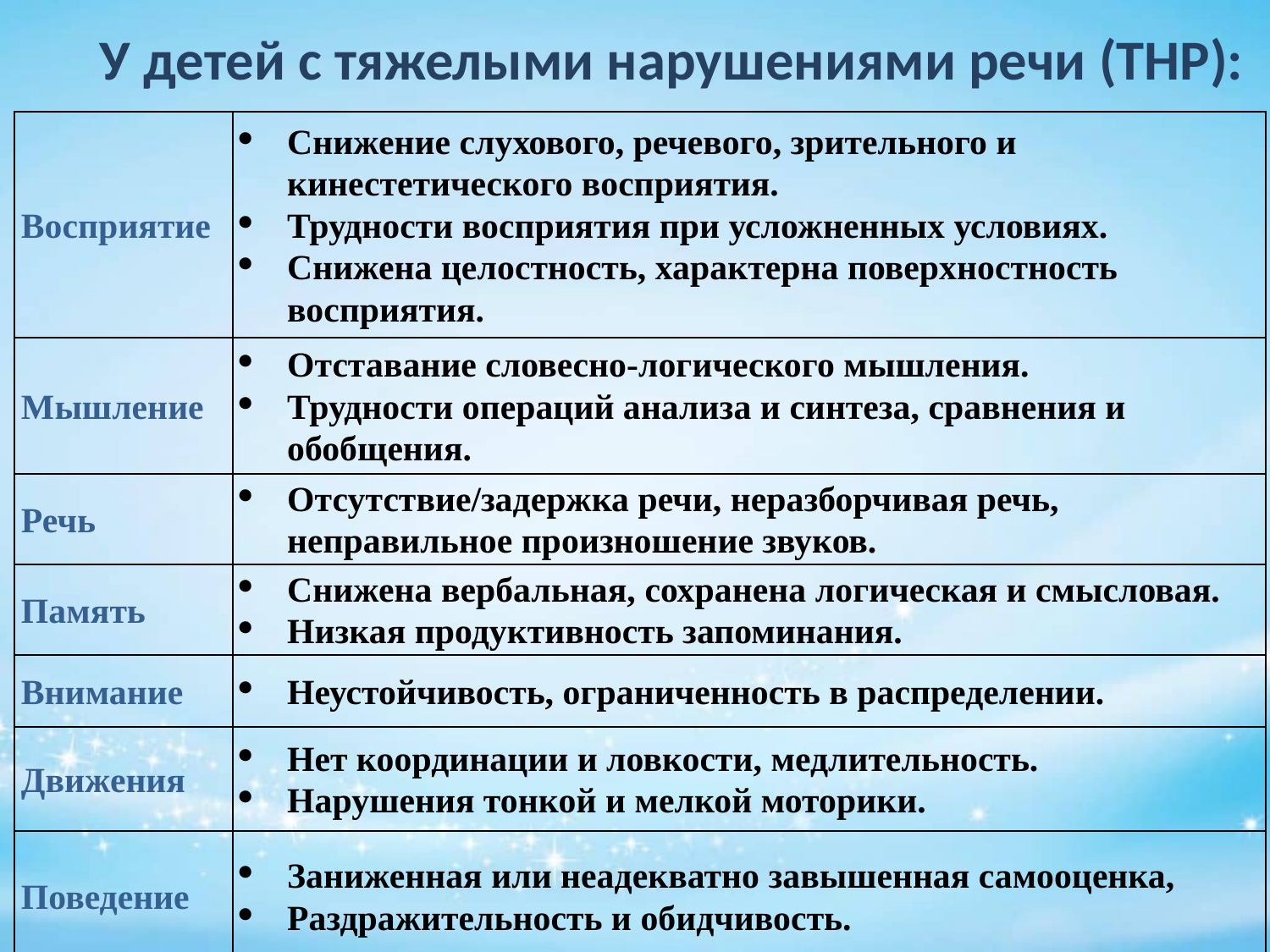

У детей с тяжелыми нарушениями речи (ТНР):
| Восприятие | Снижение слухового, речевого, зрительного и кинестетического восприятия. Трудности восприятия при усложненных условиях. Снижена целостность, характерна поверхностность восприятия. |
| --- | --- |
| Мышление | Отставание словесно-логического мышления. Трудности операций анализа и синтеза, сравнения и обобщения. |
| Речь | Отсутствие/задержка речи, неразборчивая речь, неправильное произношение звуков. |
| Память | Снижена вербальная, сохранена логическая и смысловая. Низкая продуктивность запоминания. |
| Внимание | Неустойчивость, ограниченность в распределении. |
| Движения | Нет координации и ловкости, медлительность. Нарушения тонкой и мелкой моторики. |
| Поведение | Заниженная или неадекватно завышенная самооценка, Раздражительность и обидчивость. |